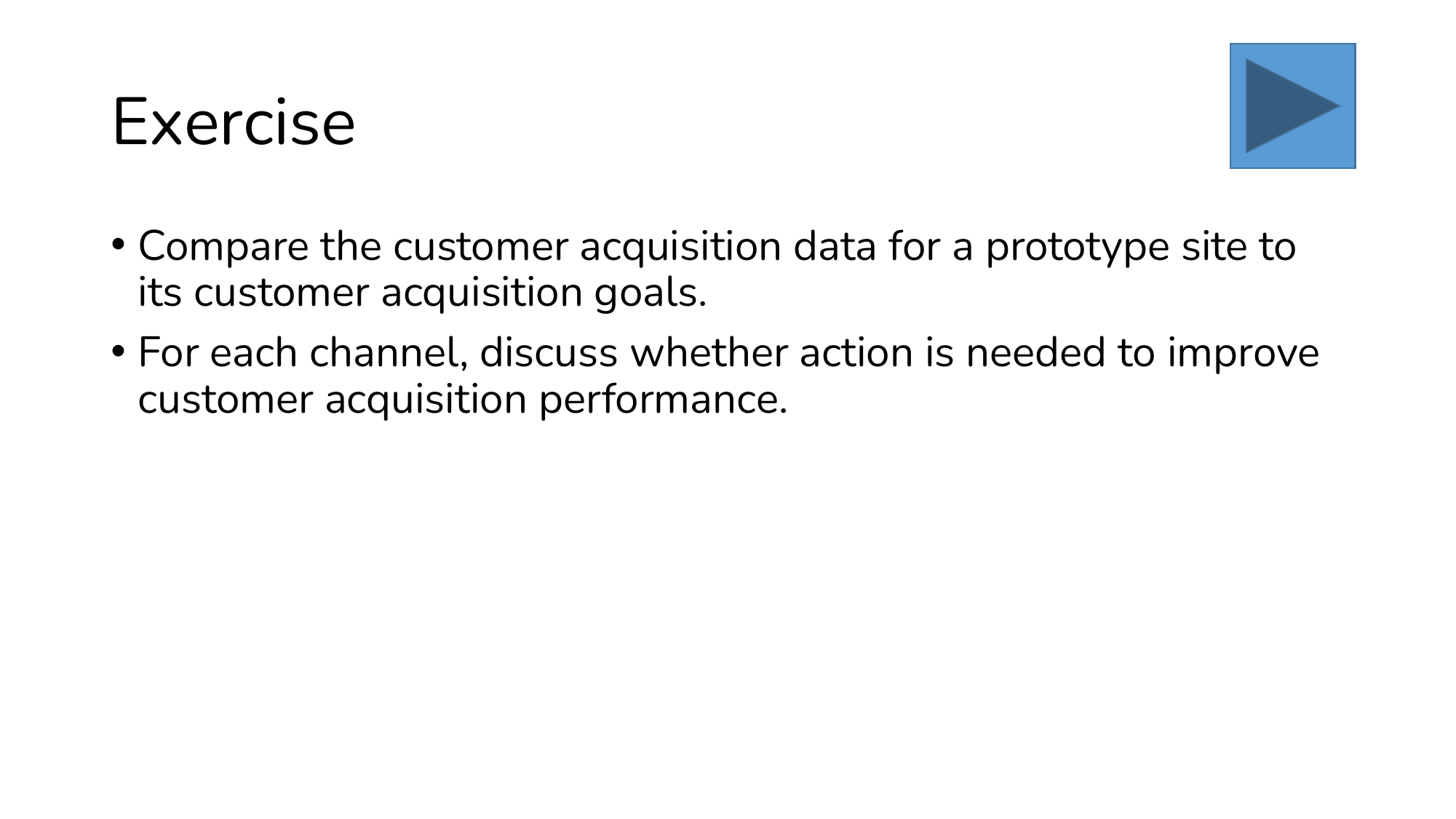

# Exercise

Compare the customer acquisition data for a prototype site to its customer acquisition goals.
For each channel, discuss whether action is needed to improve customer acquisition performance.